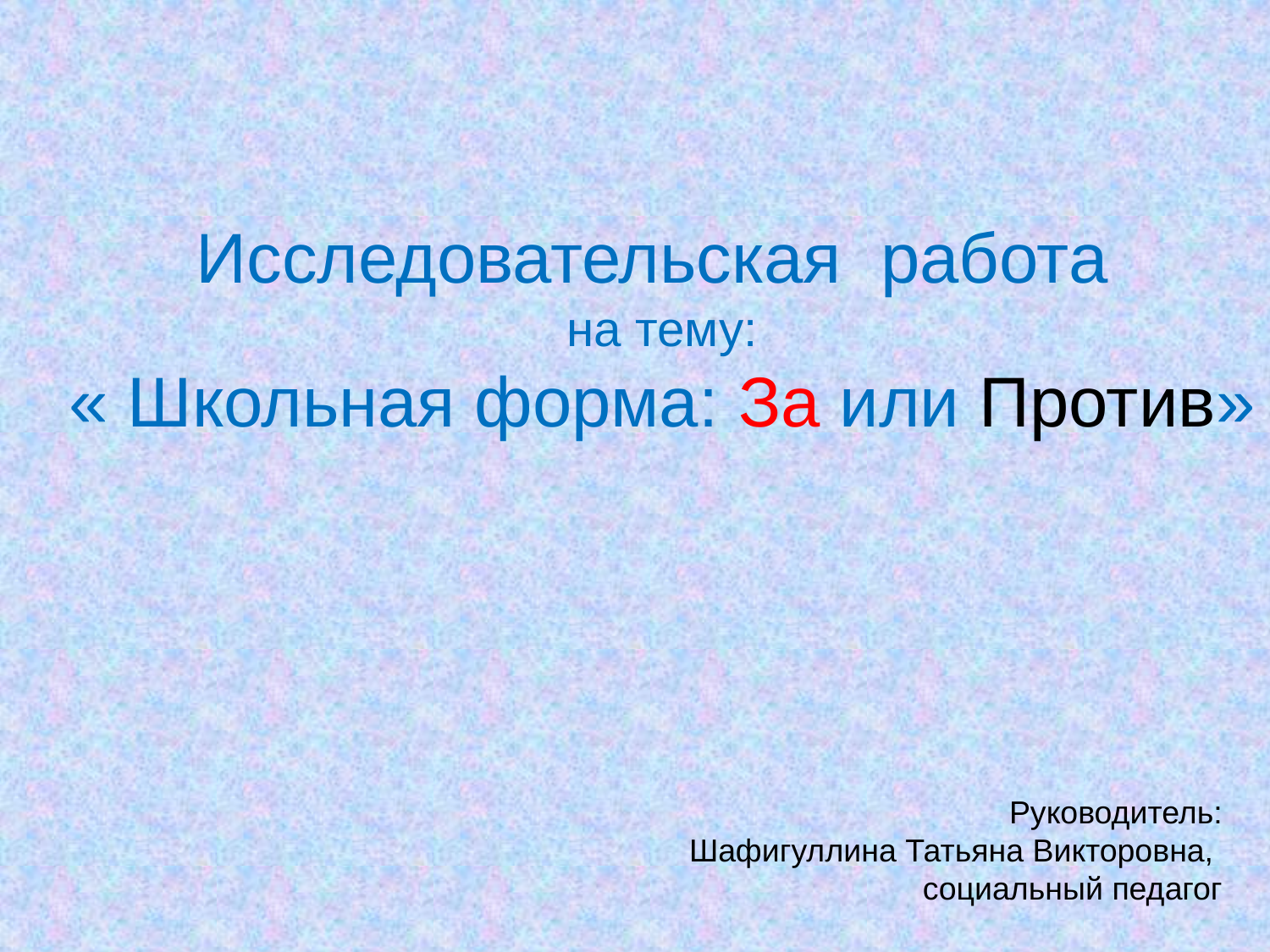

Исследовательская  работа
на тему:
« Школьная форма: За или Против»
Руководитель:
Шафигуллина Татьяна Викторовна,
социальный педагог